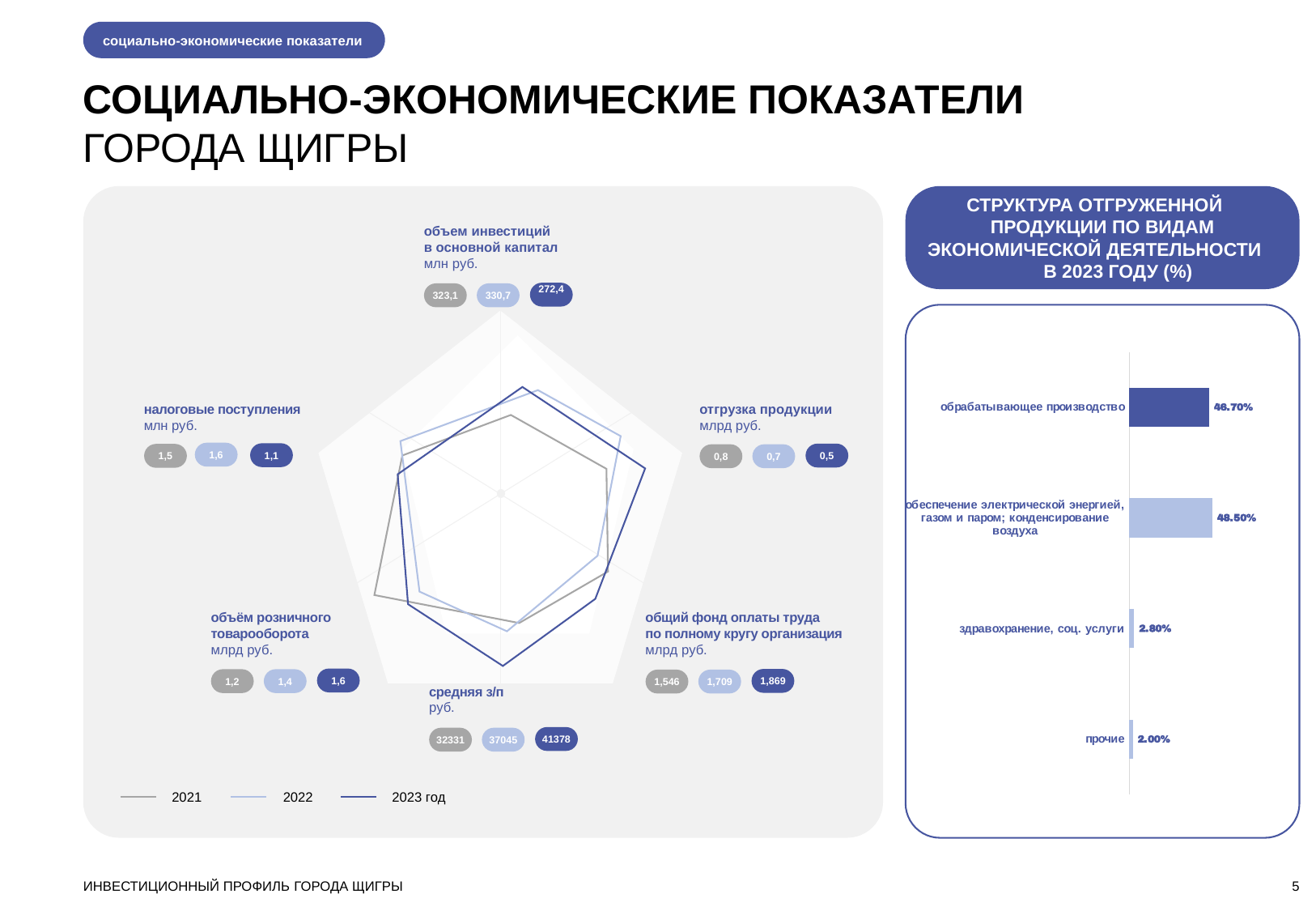

социально-экономические показатели
СОЦИАЛЬНО-ЭКОНОМИЧЕСКИЕ ПОКАЗАТЕЛИ
ГОРОДА ЩИГРЫ
СТРУКТУРА ОТГРУЖЕННОЙ    ПРОДУКЦИИ ПО ВИДАМ ЭКОНОМИЧЕСКОЙ ДЕЯТЕЛЬНОСТИ          В 2023 ГОДУ (%)

объем инвестиций
в основной капитал млн руб.
272,4

323,1
330,7

### Chart

| Category | Ряд 1 |
|---|---|
| прочие | 0.020000000000000004 |
| здравохранение, соц. услуги | 0.028000000000000004 |
| обеспечение электрической энергией, газом и паром; конденсирование воздуха | 0.4850000000000001 |
| обрабатывающее производство | 0.4670000000000001 |

налоговые поступления
млн руб.
отгрузка продукции
млрд руб.

1,6
1,1
0,5
1,5
0,8
0,7
объём розничного товарооборота
млрд руб.
общий фонд оплаты труда       по полному кругу организация
млрд руб.
1,6
1,869
1,2
1,4
1,546
1,709
средняя з/п
руб.
41378
32331
37045
2021
2022
2023 год
ИНВЕСТИЦИОННЫЙ ПРОФИЛЬ ГОРОДА ЩИГРЫ
5